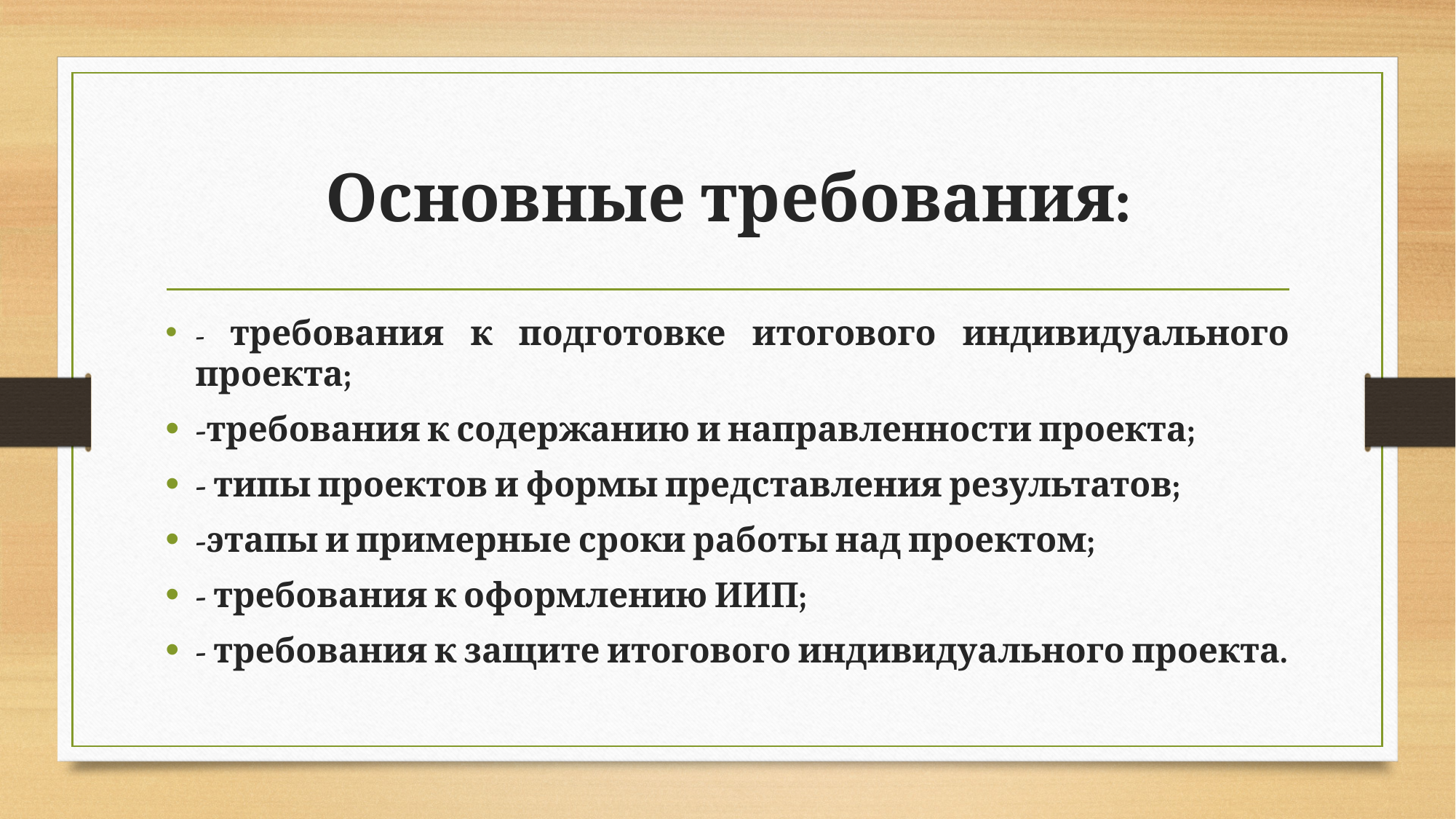

# Основные требования:
- требования к подготовке итогового индивидуального проекта;
-требования к содержанию и направленности проекта;
- типы проектов и формы представления результатов;
-этапы и примерные сроки работы над проектом;
- требования к оформлению ИИП;
- требования к защите итогового индивидуального проекта.